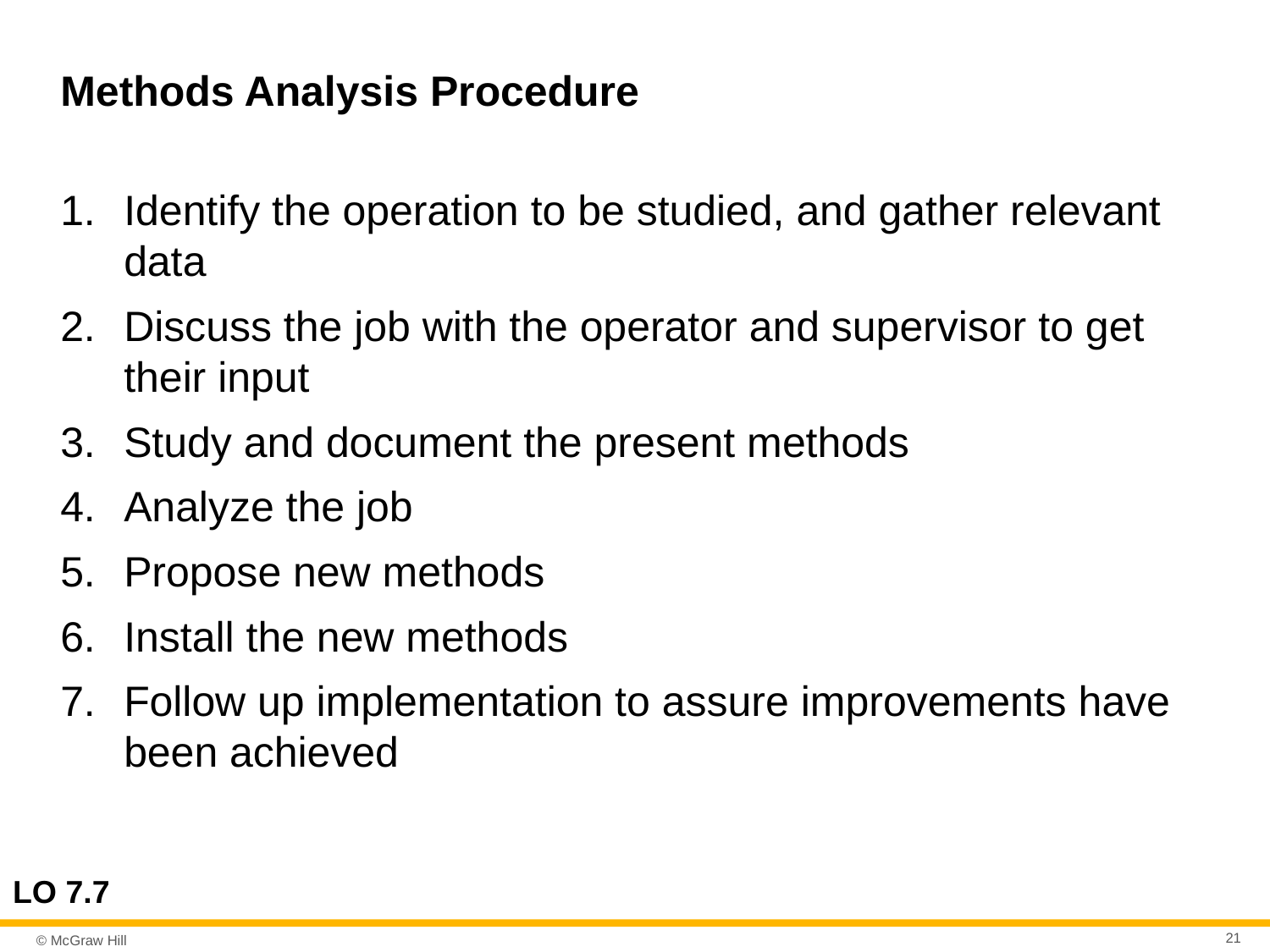

# Methods Analysis Procedure
Identify the operation to be studied, and gather relevant data
Discuss the job with the operator and supervisor to get their input
Study and document the present methods
Analyze the job
Propose new methods
Install the new methods
Follow up implementation to assure improvements have been achieved
LO 7.7